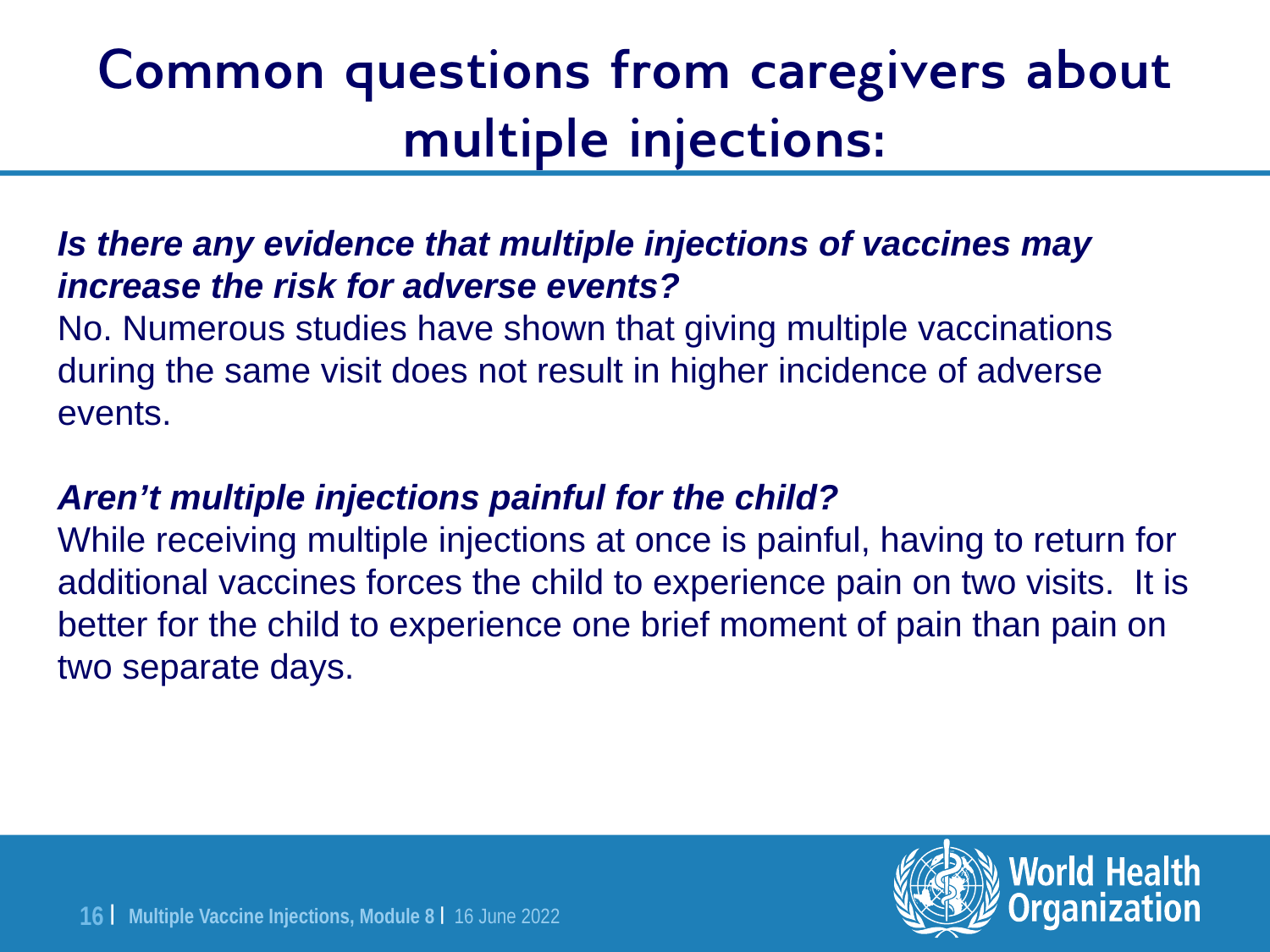

Common questions from caregivers about
multiple injections:
Is there any evidence that multiple injections of vaccines may increase the risk for adverse events?
No. Numerous studies have shown that giving multiple vaccinations during the same visit does not result in higher incidence of adverse events.

Aren’t multiple injections painful for the child?
While receiving multiple injections at once is painful, having to return for additional vaccines forces the child to experience pain on two visits.  It is better for the child to experience one brief moment of pain than pain on two separate days.